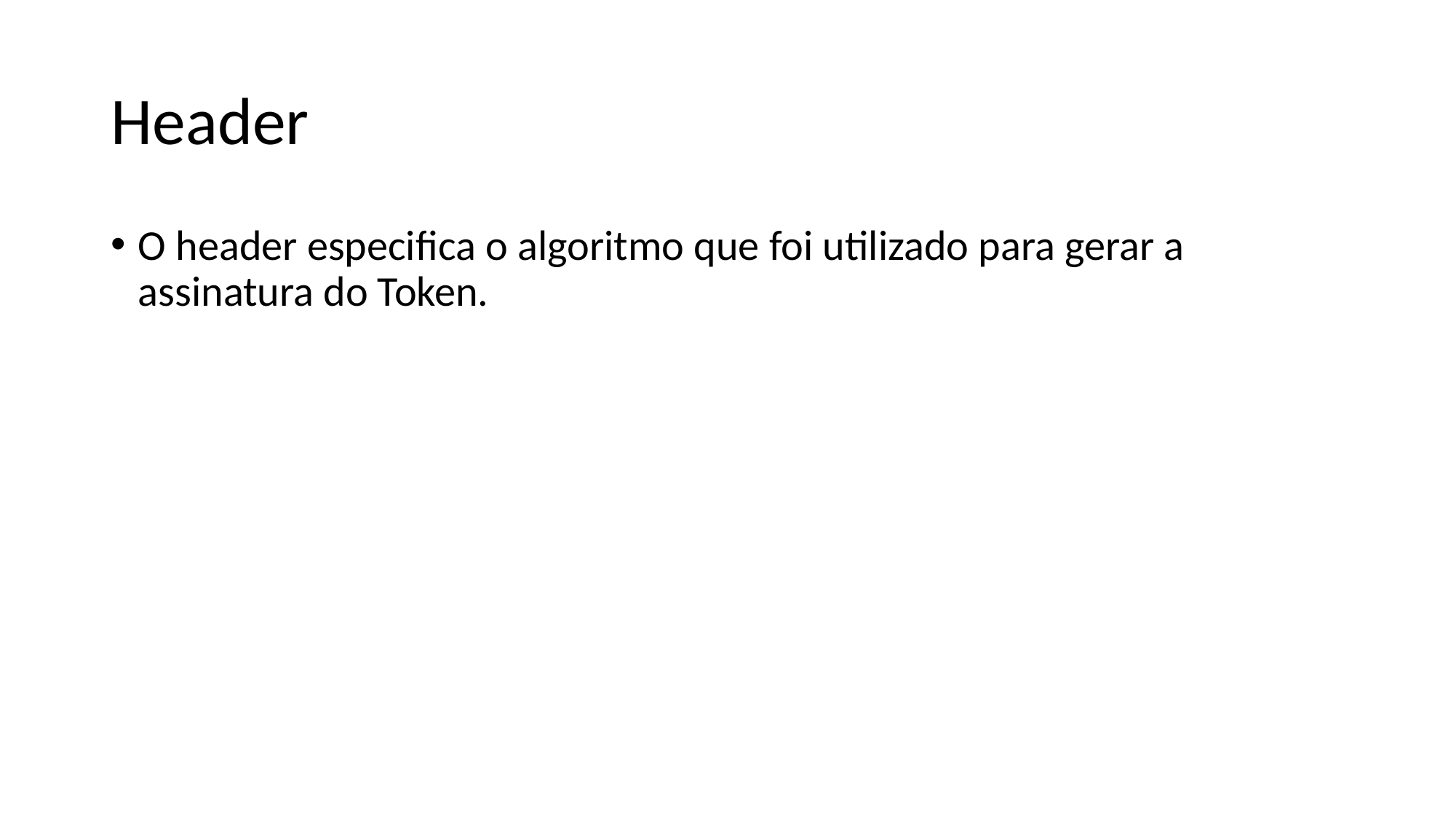

# Header
O header especifica o algoritmo que foi utilizado para gerar a assinatura do Token.